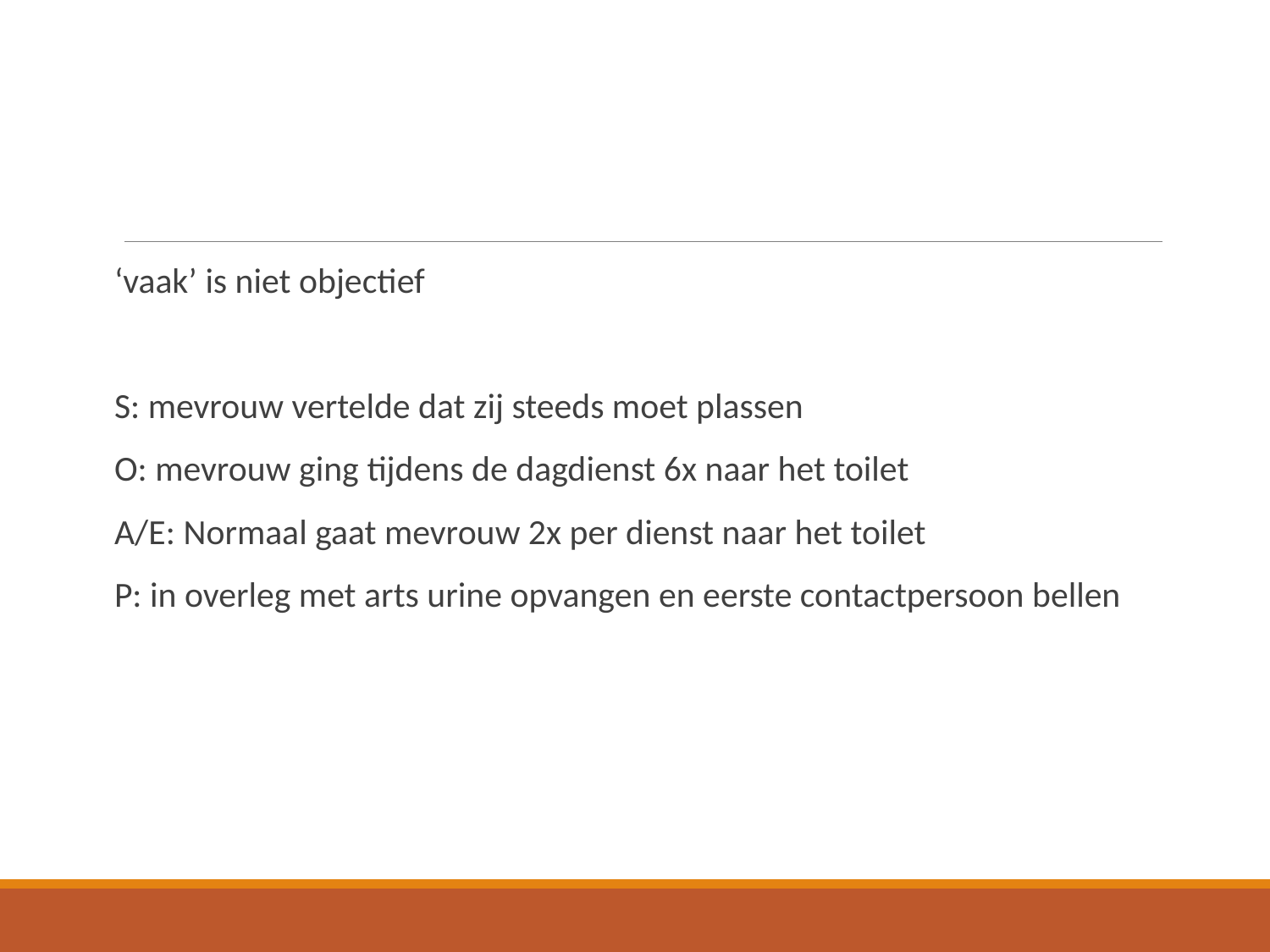

#
‘vaak’ is niet objectief

S: mevrouw vertelde dat zij steeds moet plassen
O: mevrouw ging tijdens de dagdienst 6x naar het toilet
A/E: Normaal gaat mevrouw 2x per dienst naar het toilet
P: in overleg met arts urine opvangen en eerste contactpersoon bellen